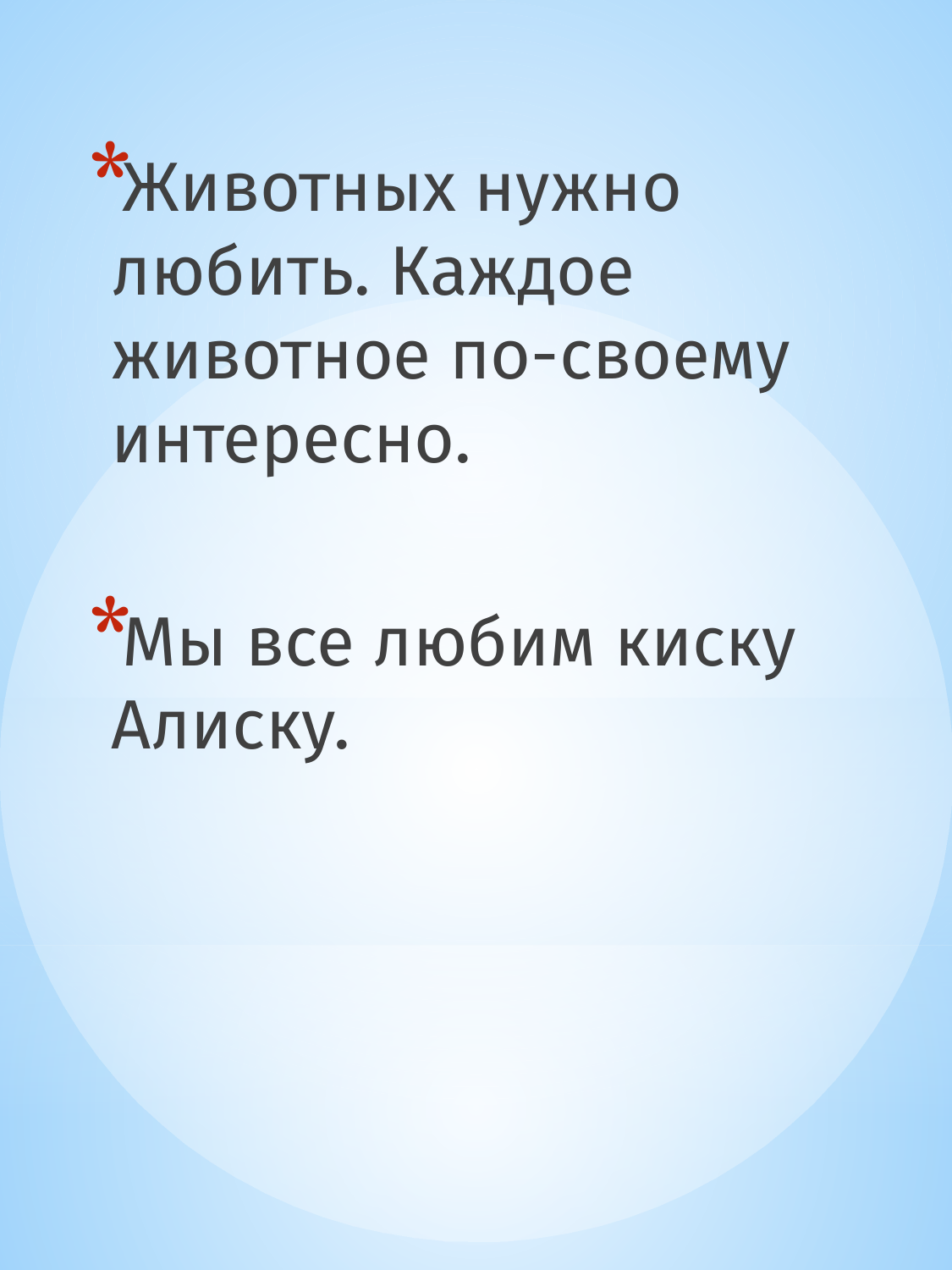

Животных нужно любить. Каждое животное по-своему интересно.

Мы все любим киску Алиску.